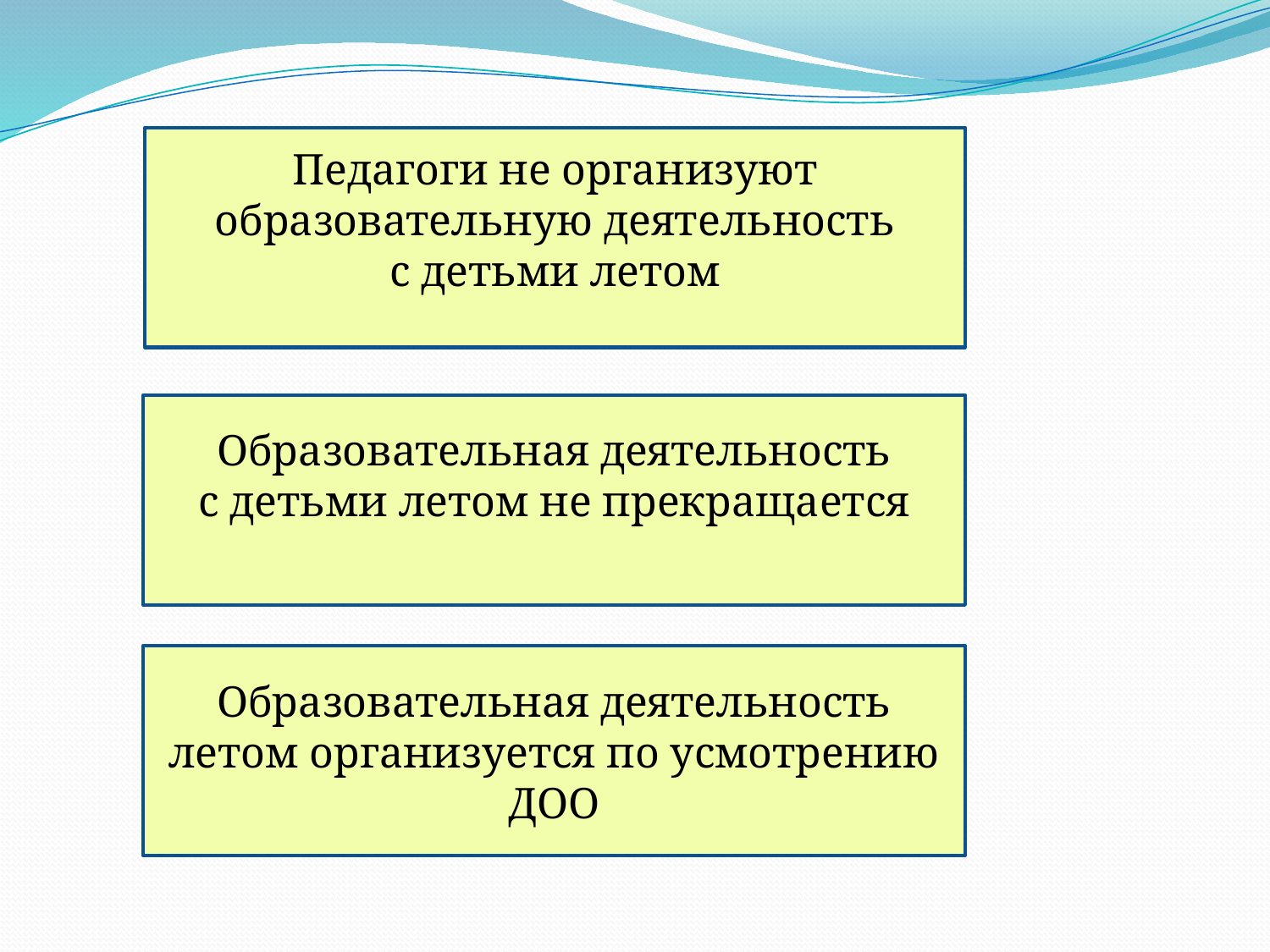

Педагоги не организуют образовательную деятельность с детьми летом

Образовательная деятельность с детьми летом не прекращается

Образовательная деятельность летом организуется по усмотрению ДОО